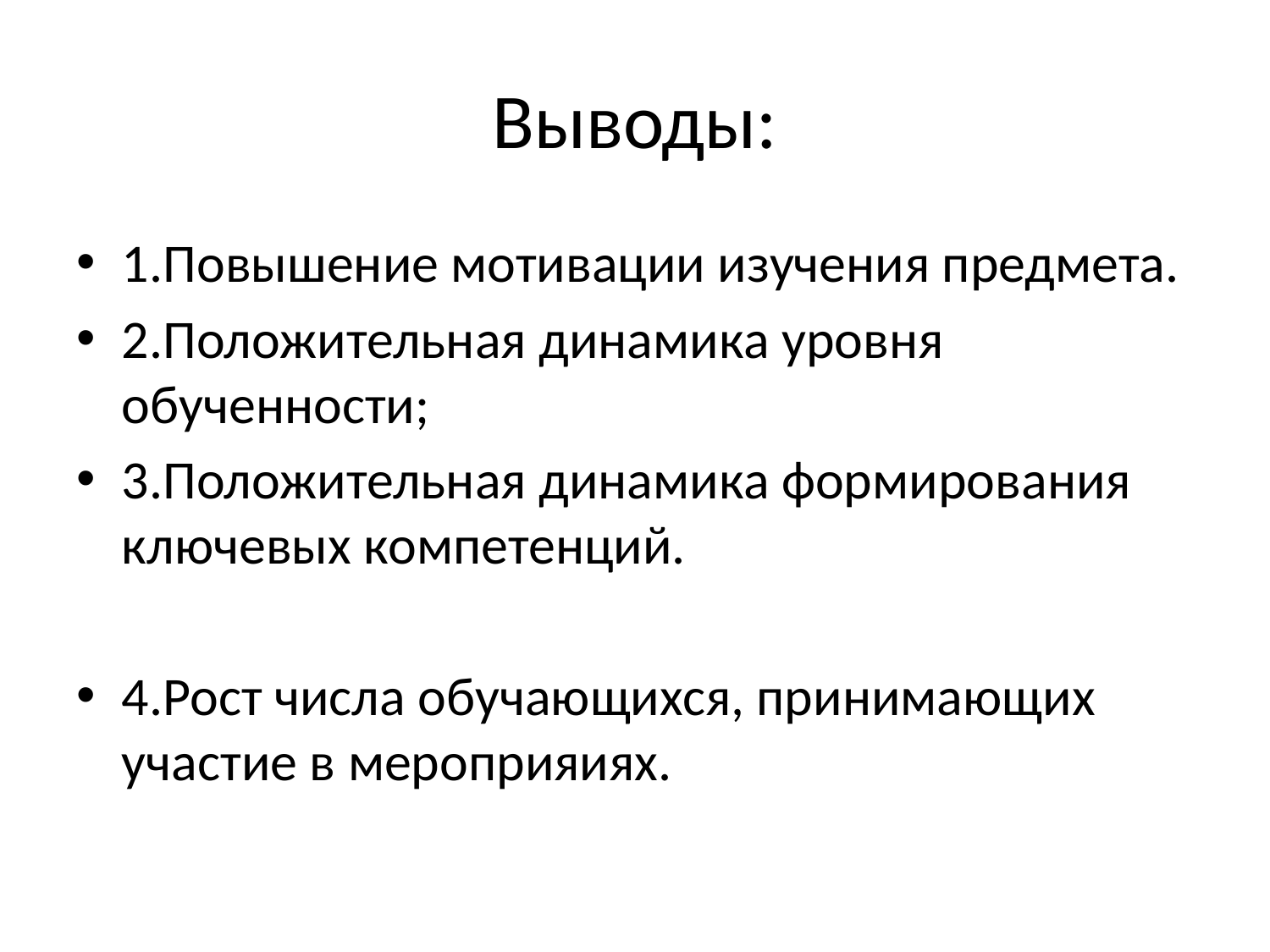

# Выводы:
1.Повышение мотивации изучения предмета.
2.Положительная динамика уровня обученности;
3.Положительная динамика формирования ключевых компетенций.

4.Рост числа обучающихся, принимающих участие в мероприяиях.